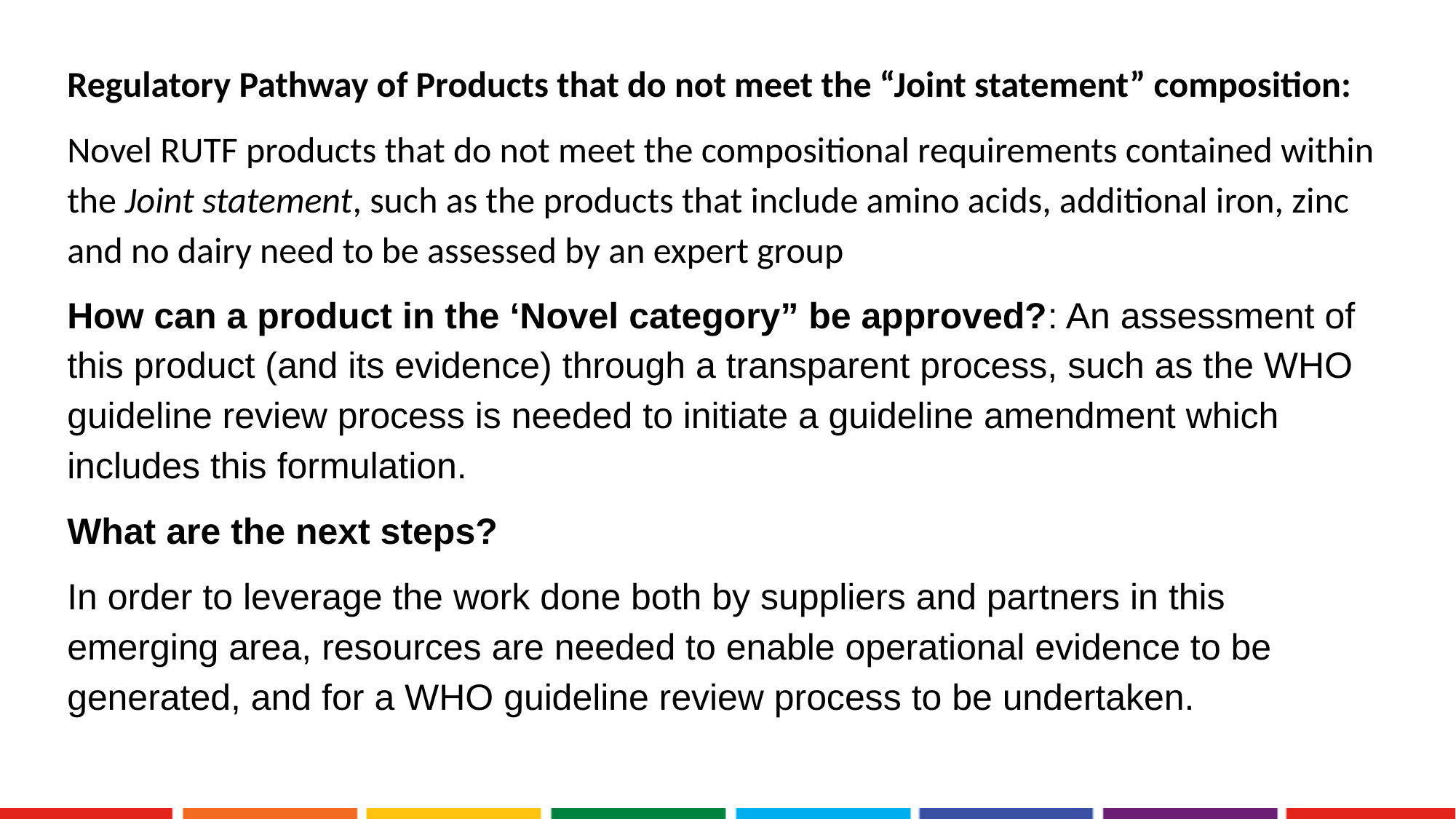

Regulatory Pathway of Products that do not meet the “Joint statement” composition:
Novel RUTF products that do not meet the compositional requirements contained within the Joint statement, such as the products that include amino acids, additional iron, zinc and no dairy need to be assessed by an expert group
How can a product in the ‘Novel category” be approved?: An assessment of this product (and its evidence) through a transparent process, such as the WHO guideline review process is needed to initiate a guideline amendment which includes this formulation.
What are the next steps?
In order to leverage the work done both by suppliers and partners in this emerging area, resources are needed to enable operational evidence to be generated, and for a WHO guideline review process to be undertaken.